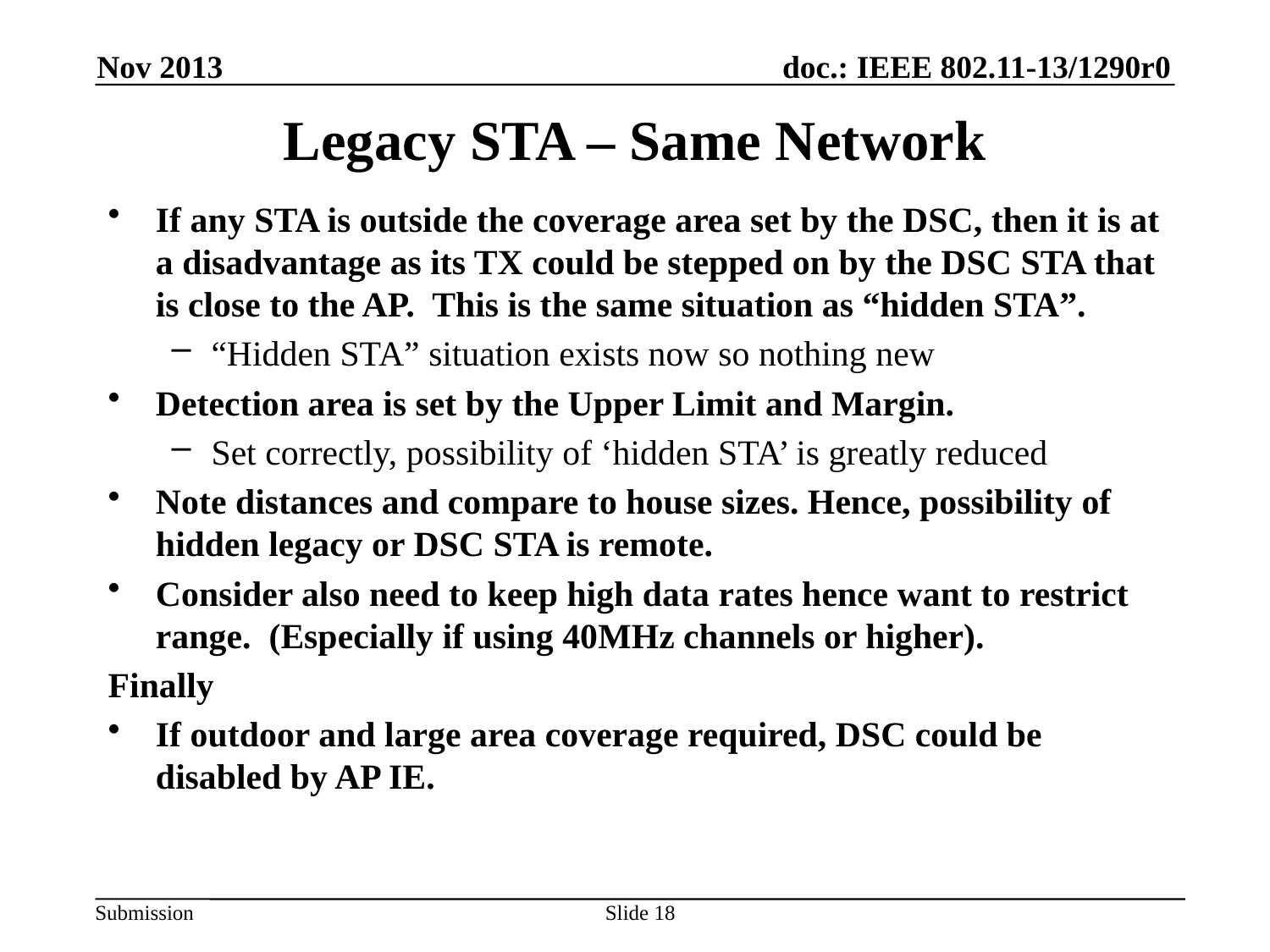

Nov 2013
# Legacy STA – Same Network
If any STA is outside the coverage area set by the DSC, then it is at a disadvantage as its TX could be stepped on by the DSC STA that is close to the AP.  This is the same situation as “hidden STA”.
“Hidden STA” situation exists now so nothing new
Detection area is set by the Upper Limit and Margin.
Set correctly, possibility of ‘hidden STA’ is greatly reduced
Note distances and compare to house sizes. Hence, possibility of hidden legacy or DSC STA is remote.
Consider also need to keep high data rates hence want to restrict range.  (Especially if using 40MHz channels or higher).
Finally
If outdoor and large area coverage required, DSC could be disabled by AP IE.
Slide 18
Graham Smith, DSP Group